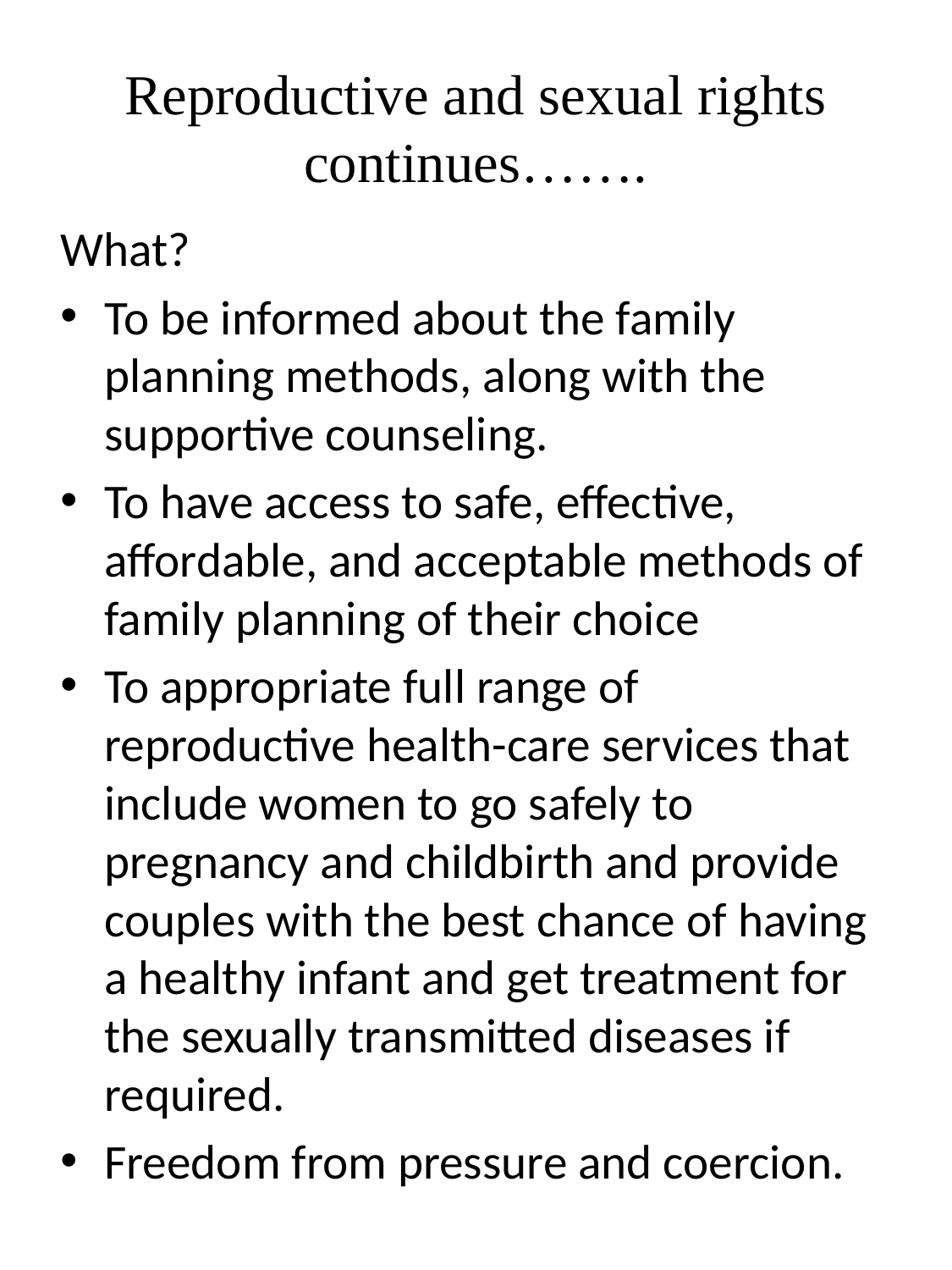

Reproductive and sexual rights
# Reproductive and sexual rights continues…….
What?
To be informed about the family planning methods, along with the supportive counseling.
To have access to safe, effective, affordable, and acceptable methods of family planning of their choice
To appropriate full range of reproductive health-care services that include women to go safely to pregnancy and childbirth and provide couples with the best chance of having a healthy infant and get treatment for the sexually transmitted diseases if  required.
Freedom from pressure and coercion.